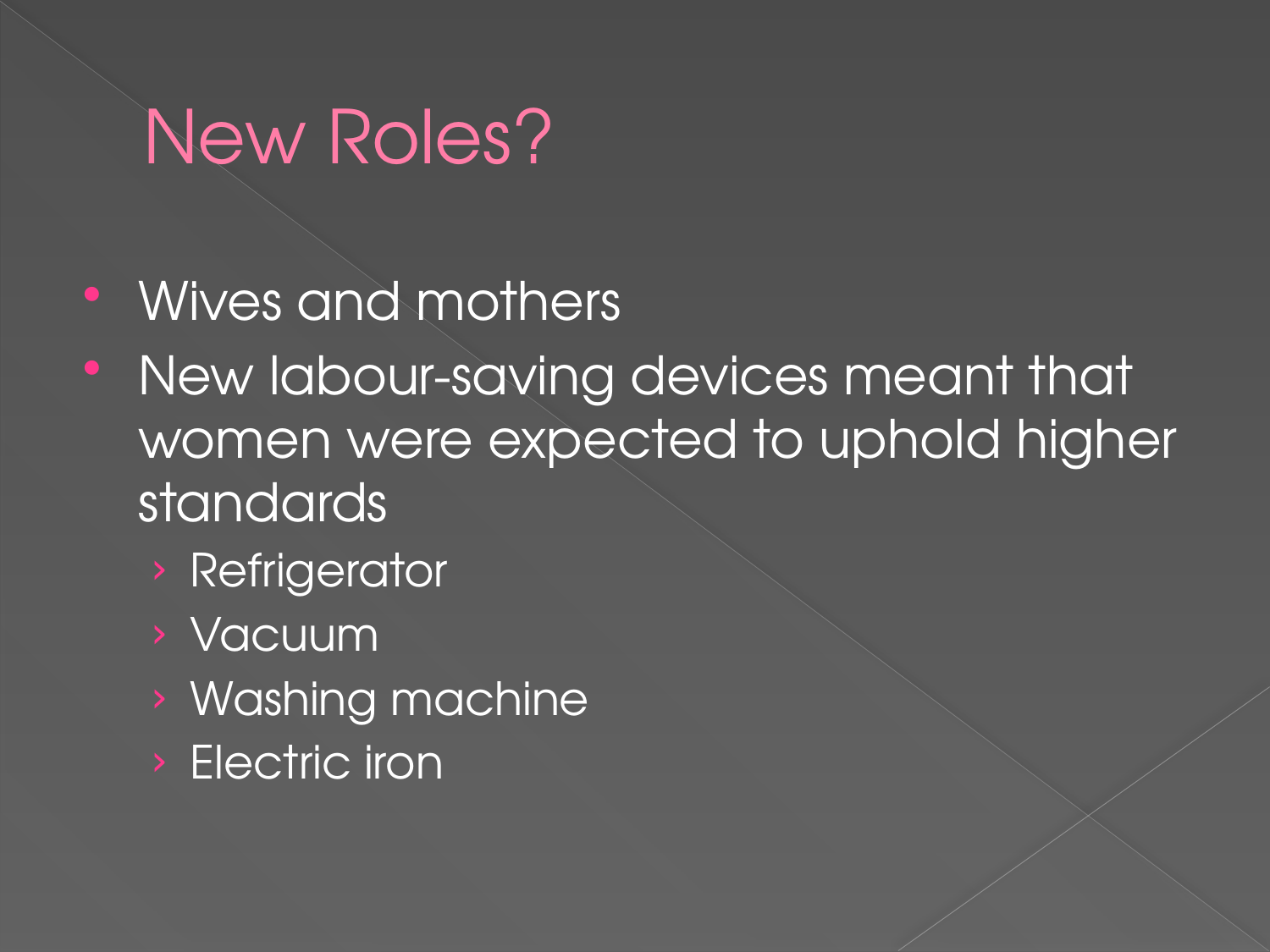

# New Roles?
Wives and mothers
New labour-saving devices meant that women were expected to uphold higher standards
Refrigerator
Vacuum
Washing machine
Electric iron